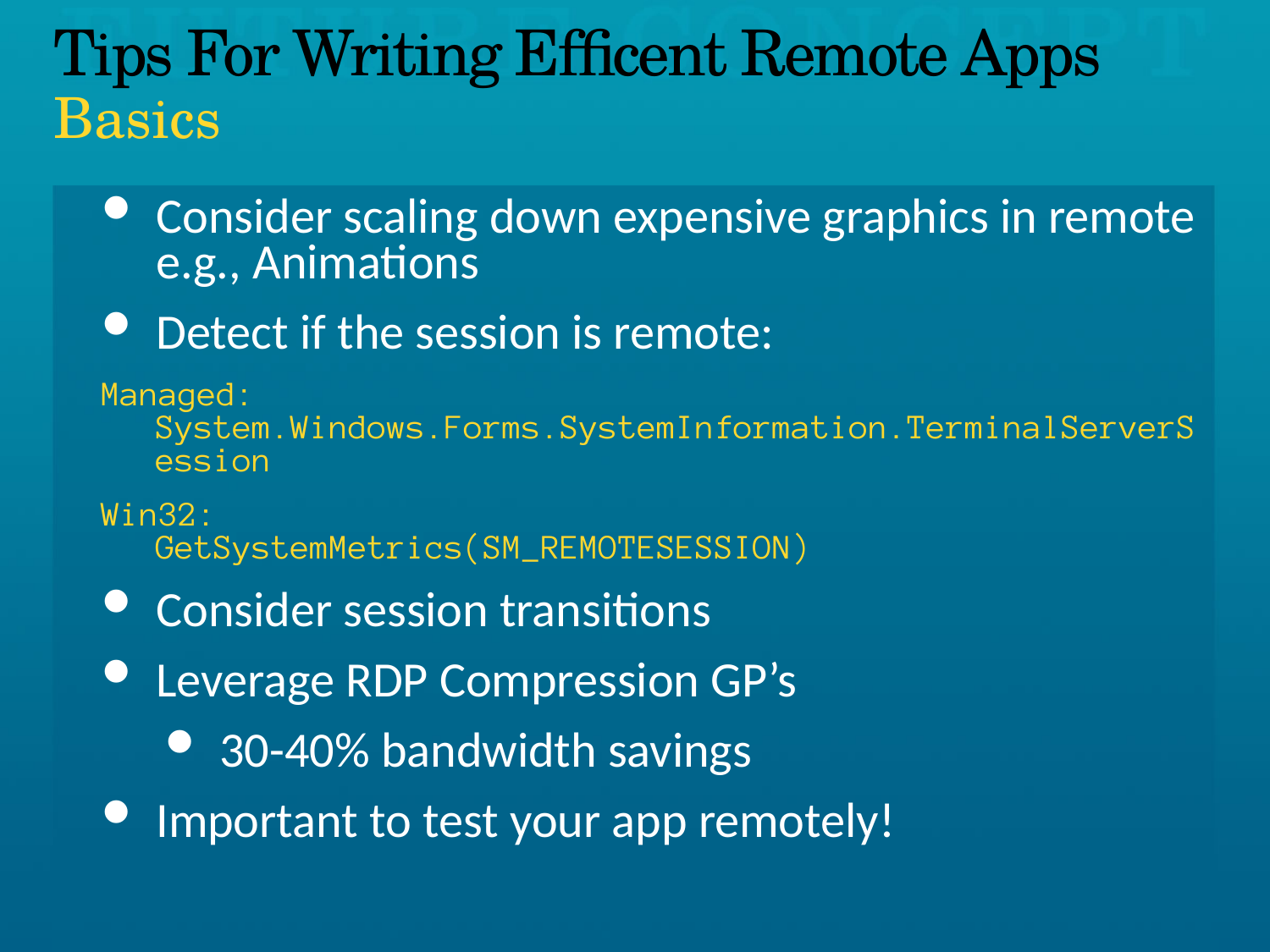

# Tips For Writing Efficent Remote Apps Basics

Consider scaling down expensive graphics in remote e.g., Animations
Detect if the session is remote:
Managed: System.Windows.Forms.SystemInformation.TerminalServerSession
Win32:
GetSystemMetrics(SM_REMOTESESSION)
Consider session transitions
Leverage RDP Compression GP’s
30-40% bandwidth savings
Important to test your app remotely!